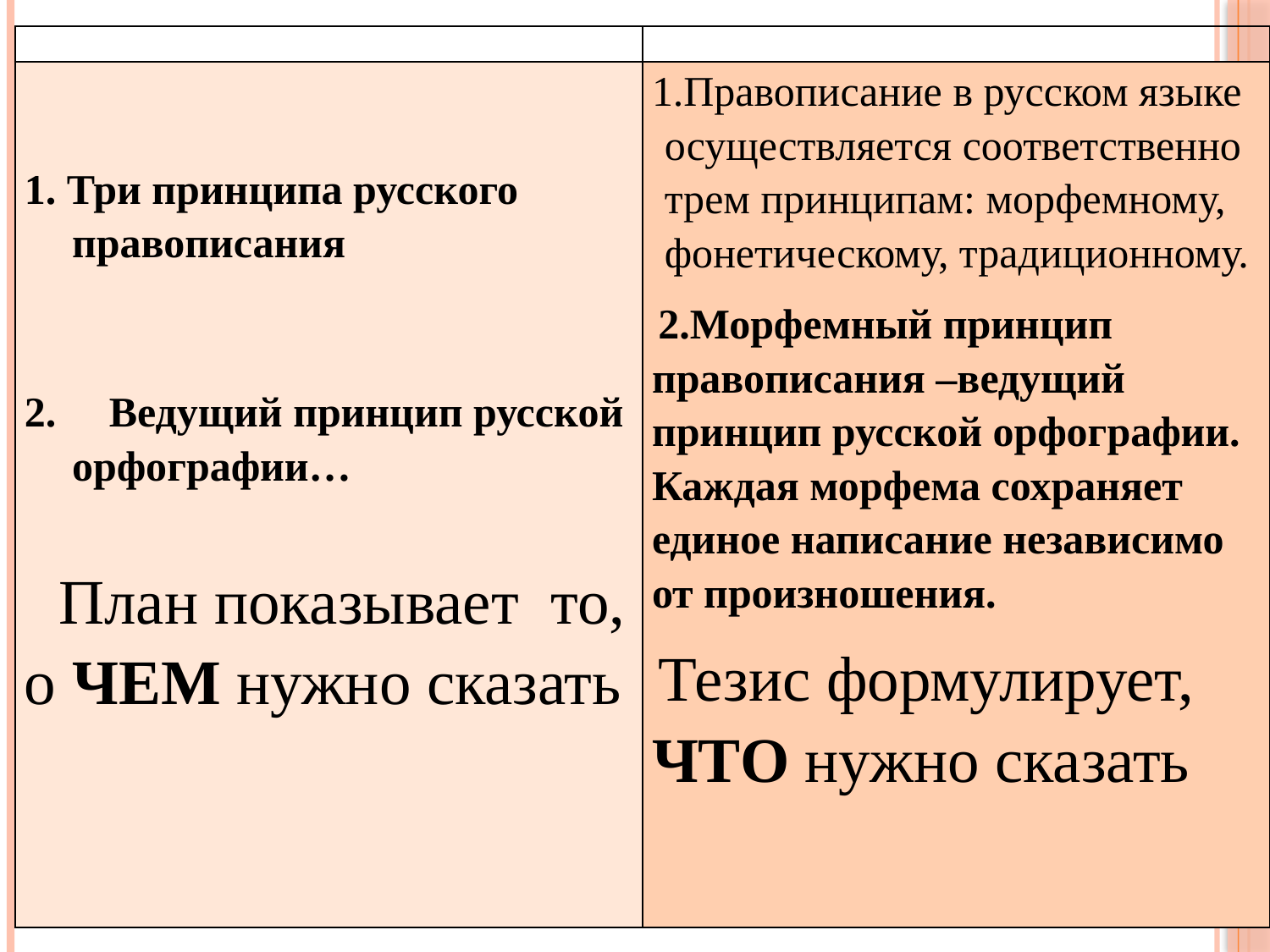

|  |  |
| --- | --- |
| 1. Три принципа русского правописания      2.     Ведущий принцип русской орфографии…       План показывает  то, о ЧЕМ нужно сказать | 1.Правописание в русском языке осуществляется соответственно трем принципам: морфемному, фонетическому, традиционному.  2.Морфемный принцип правописания –ведущий принцип русской орфографии. Каждая морфема сохраняет единое написание независимо от произношения.  Тезис формулирует, ЧТО нужно сказать |